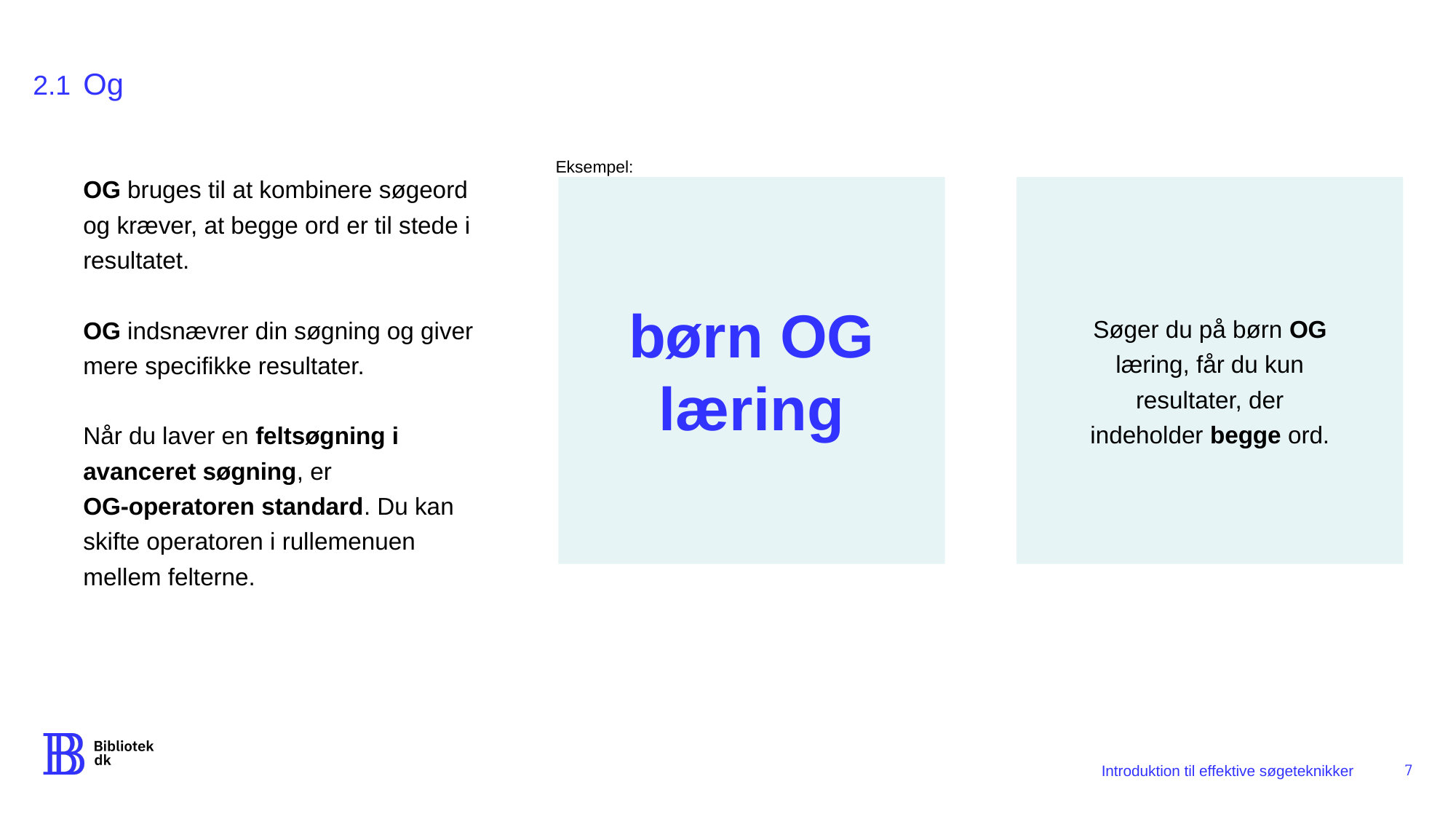

2.1
Og
Eksempel:
OG bruges til at kombinere søgeord og kræver, at begge ord er til stede i resultatet.

OG indsnævrer din søgning og giver mere specifikke resultater.

Når du laver en feltsøgning i avanceret søgning, er
OG-operatoren standard. Du kan skifte operatoren i rullemenuen mellem felterne.

børn OG læring
Søger du på børn OG læring, får du kun resultater, der indeholder begge ord.
7